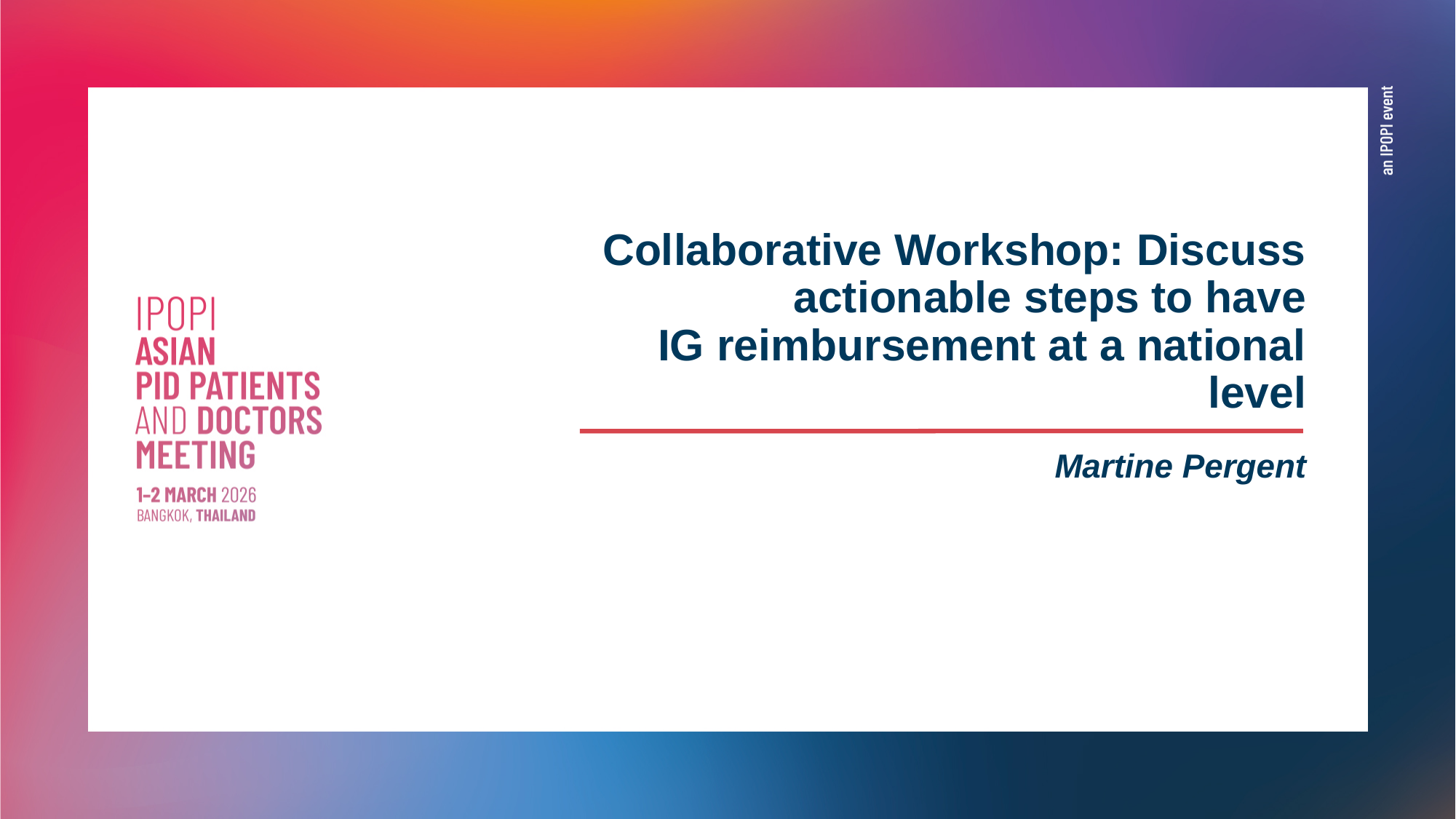

# Collaborative Workshop: Discuss actionable steps to have IG reimbursement at a national level
Martine Pergent